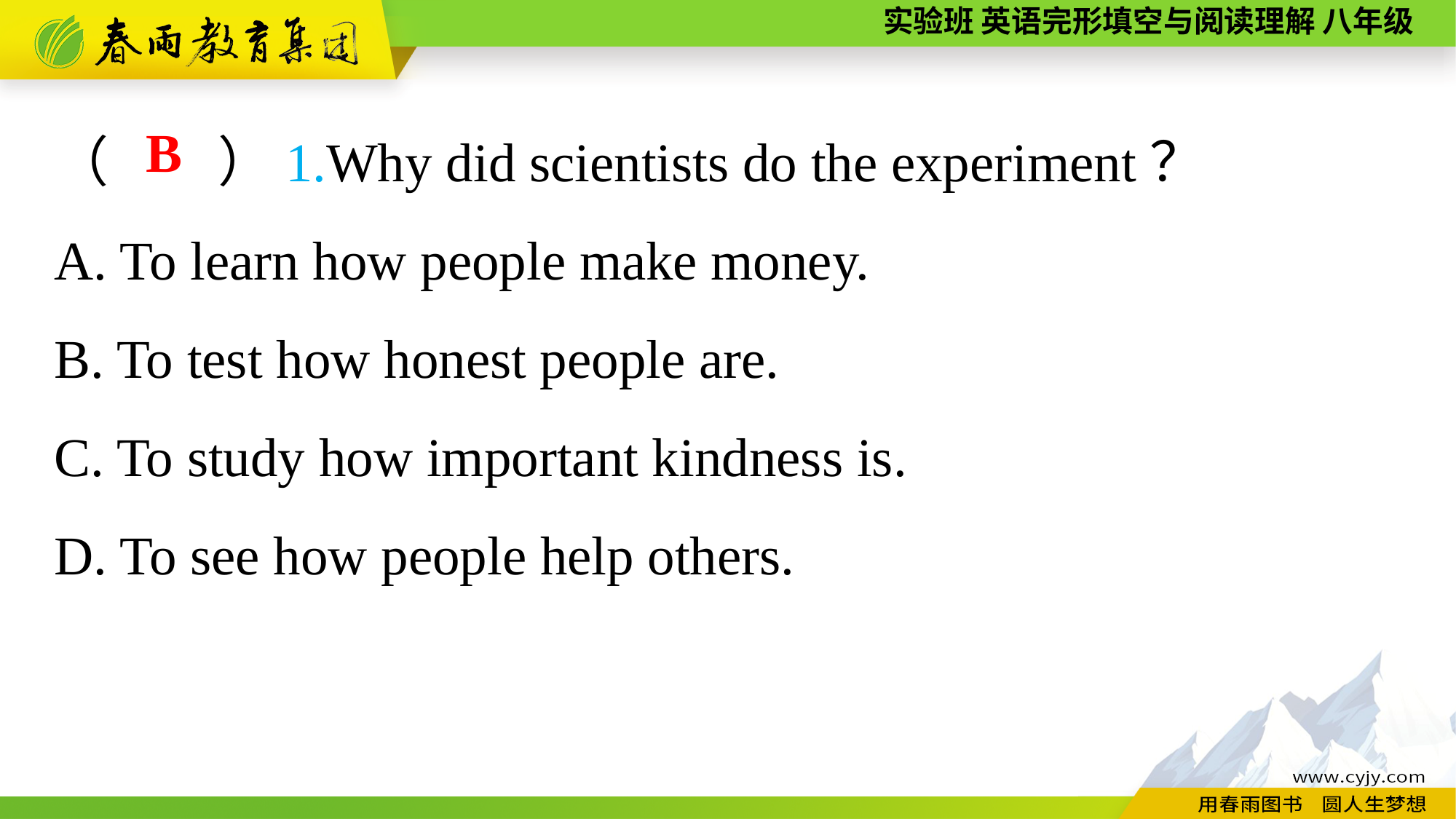

（　　）1.Why did scientists do the experiment？
A. To learn how people make money.
B. To test how honest people are.
C. To study how important kindness is.
D. To see how people help others.
B